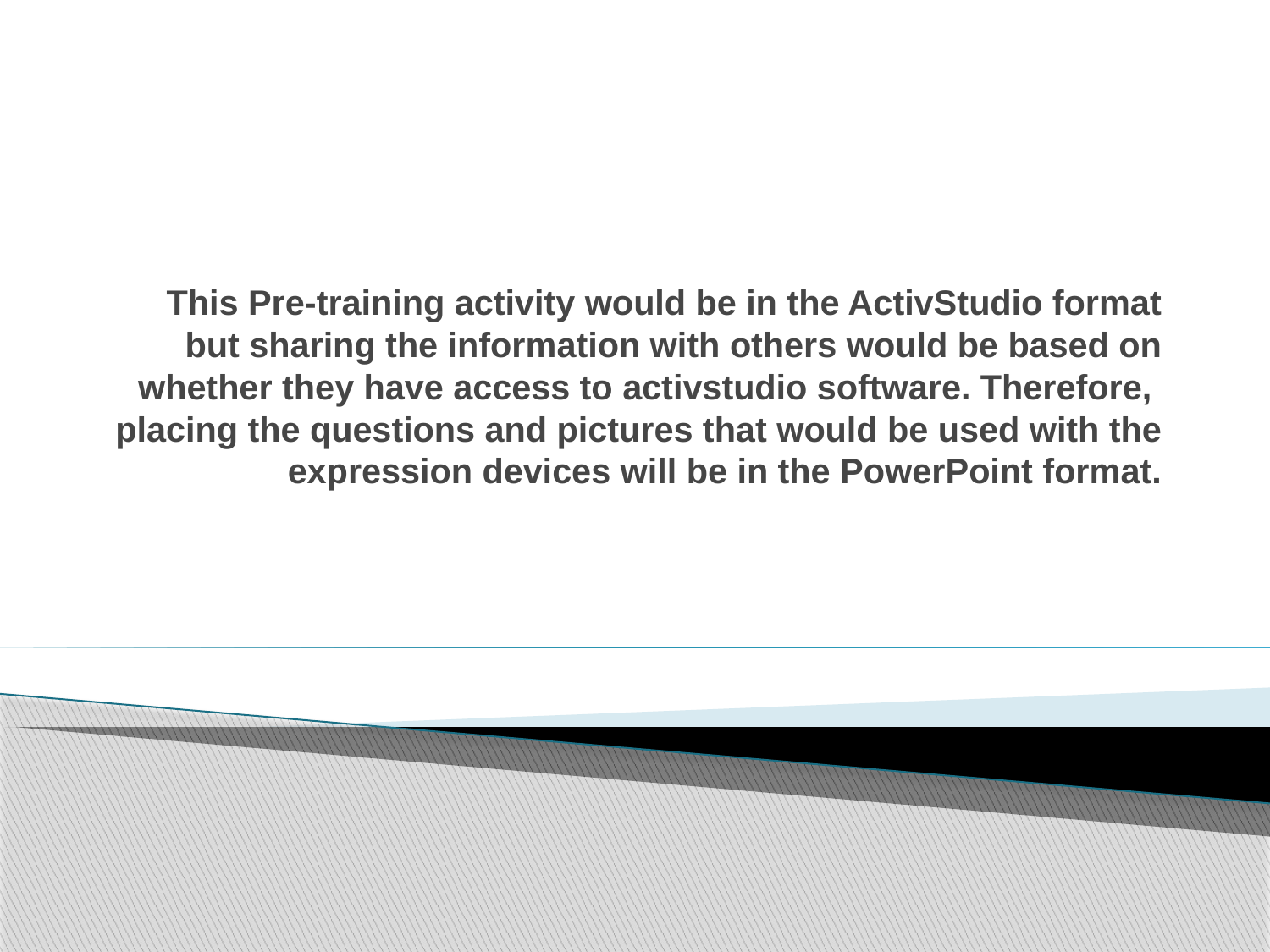

# This Pre-training activity would be in the ActivStudio format but sharing the information with others would be based on whether they have access to activstudio software. Therefore,  placing the questions and pictures that would be used with the expression devices will be in the PowerPoint format.